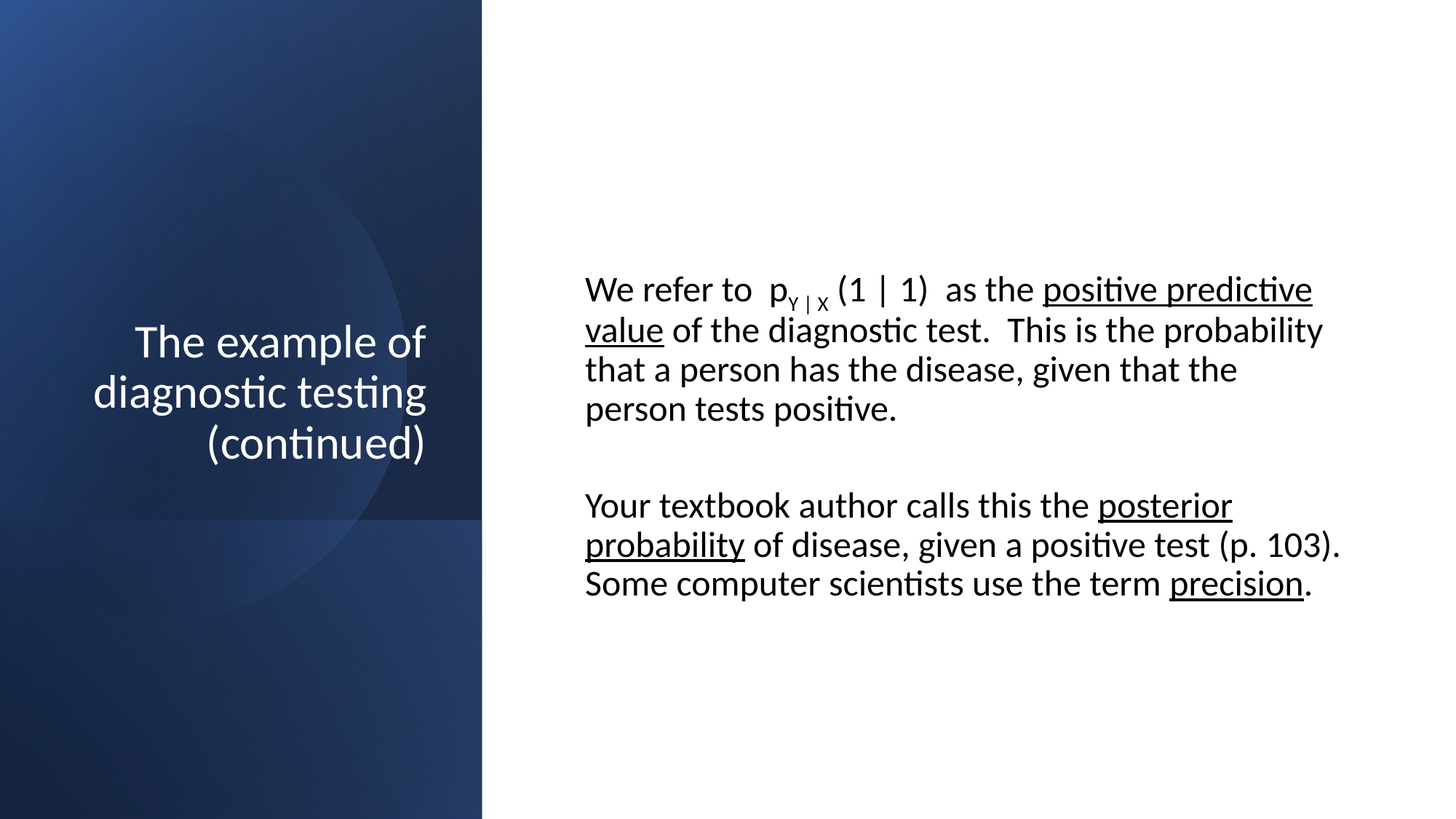

# The example of diagnostic testing (continued)

We refer to  pY | X (1 | 1)  as the positive predictive value of the diagnostic test.  This is the probability that a person has the disease, given that the person tests positive.

Your textbook author calls this the posterior probability of disease, given a positive test (p. 103). Some computer scientists use the term precision.